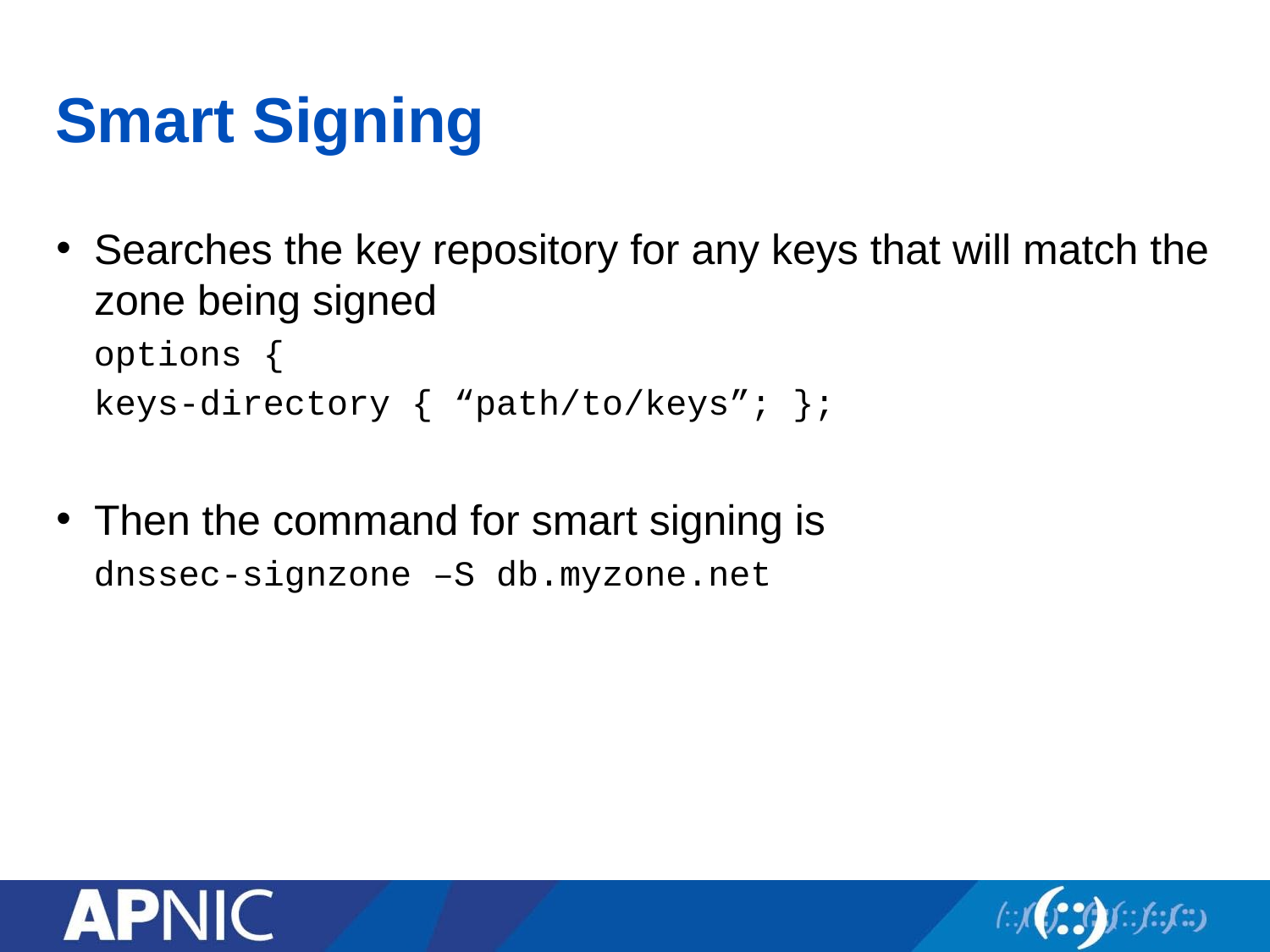

# Smart Signing
Searches the key repository for any keys that will match the zone being signed
options {
keys-directory { “path/to/keys”; };

Then the command for smart signing is
dnssec-signzone –S db.myzone.net